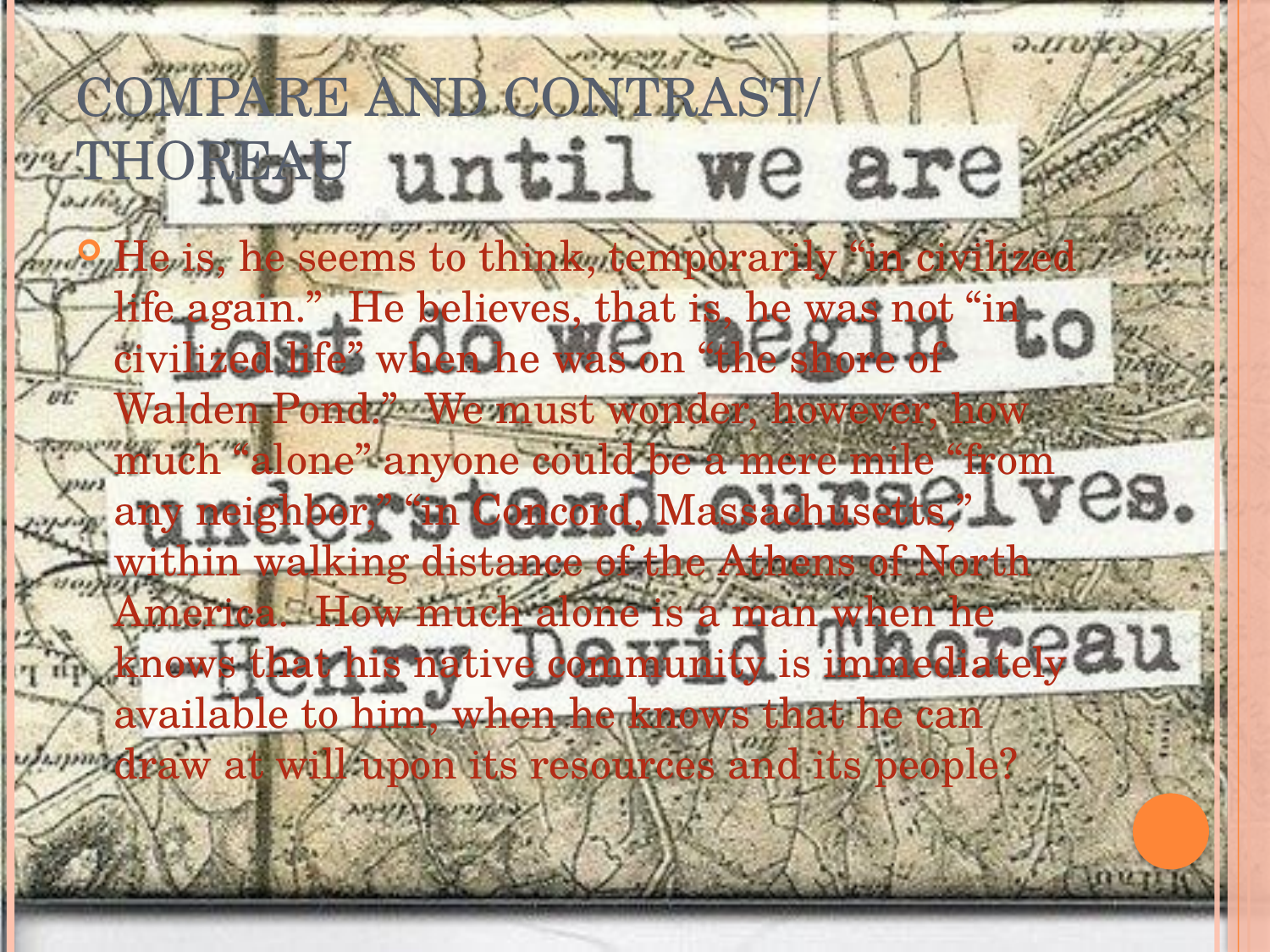

# Compare and contrast/ Thoreau
He is, he seems to think, temporarily “in civilized life again.”  He believes, that is, he was not “in civilized life” when he was on “the shore of Walden Pond.”  We must wonder, however, how much “alone” anyone could be a mere mile “from any neighbor,” “in Concord, Massachusetts,” within walking distance of the Athens of North America.  How much alone is a man when he knows that his native community is immediately available to him, when he knows that he can draw at will upon its resources and its people?